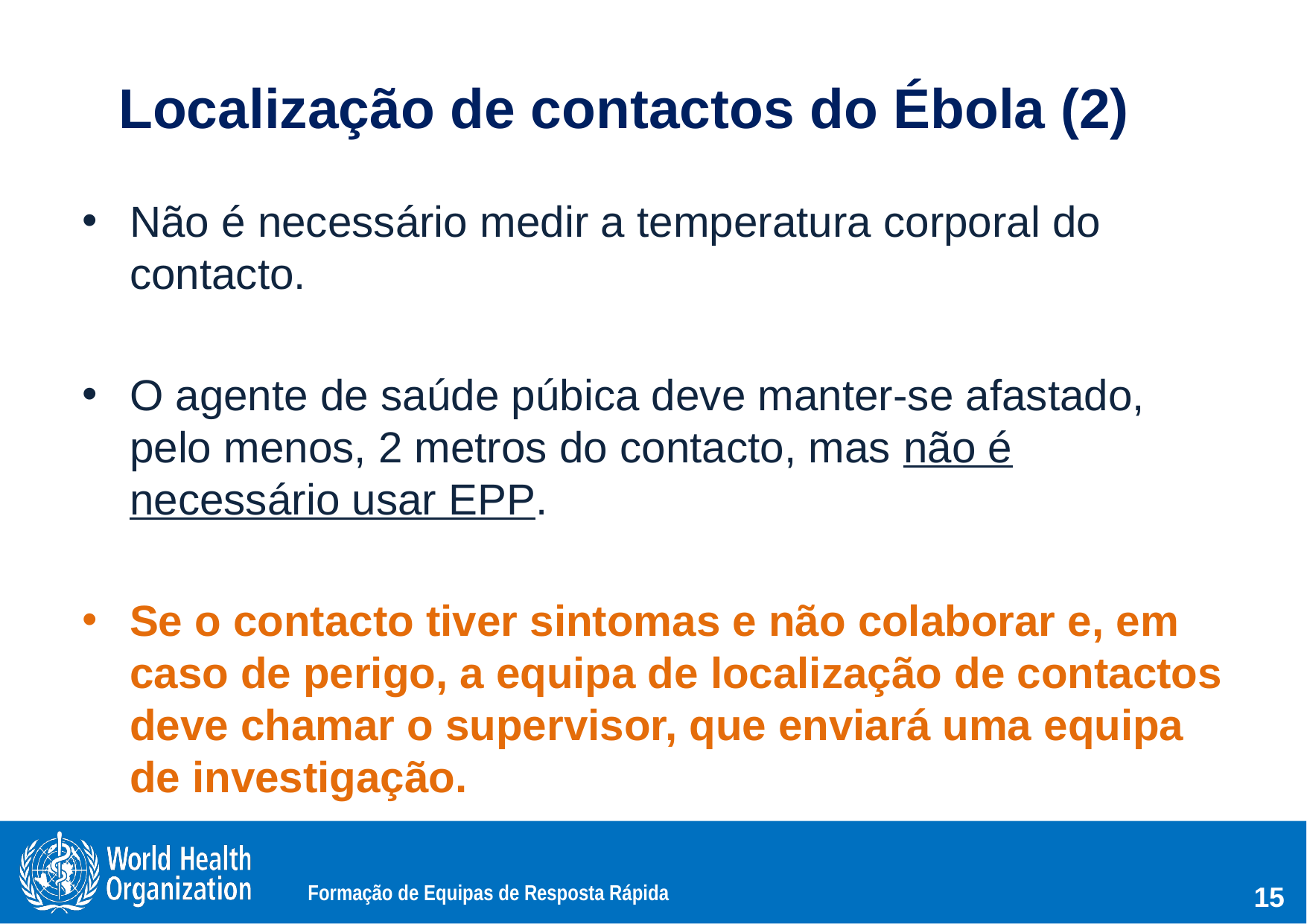

Localização de contactos do Ébola (2)
Não é necessário medir a temperatura corporal do contacto.

O agente de saúde púbica deve manter-se afastado, pelo menos, 2 metros do contacto, mas não é necessário usar EPP.

Se o contacto tiver sintomas e não colaborar e, em caso de perigo, a equipa de localização de contactos deve chamar o supervisor, que enviará uma equipa de investigação.